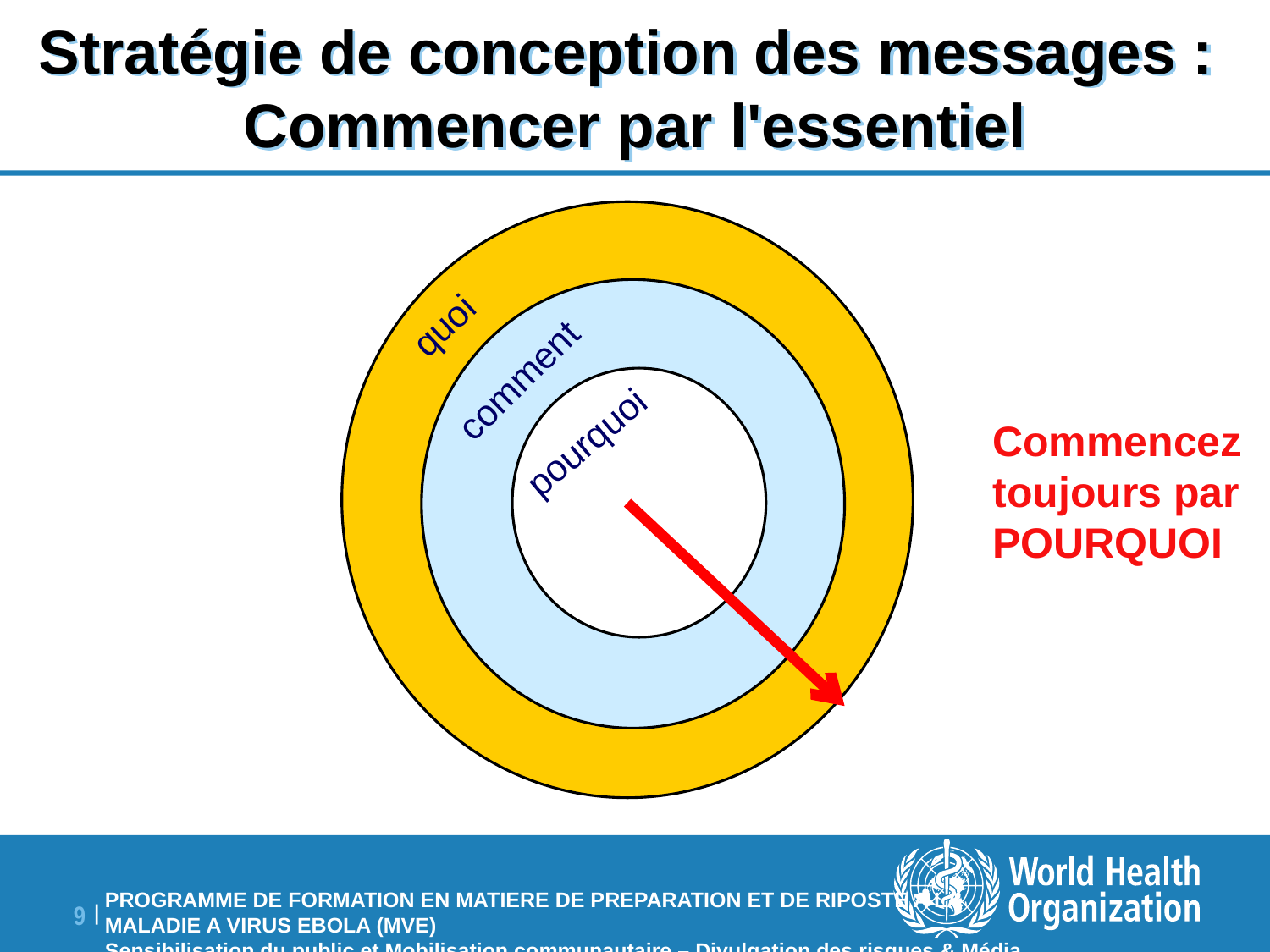

# Stratégie de conception des messages : Commencer par l'essentiel

quoi
comment

Commencez toujours par POURQUOI
pourquoi